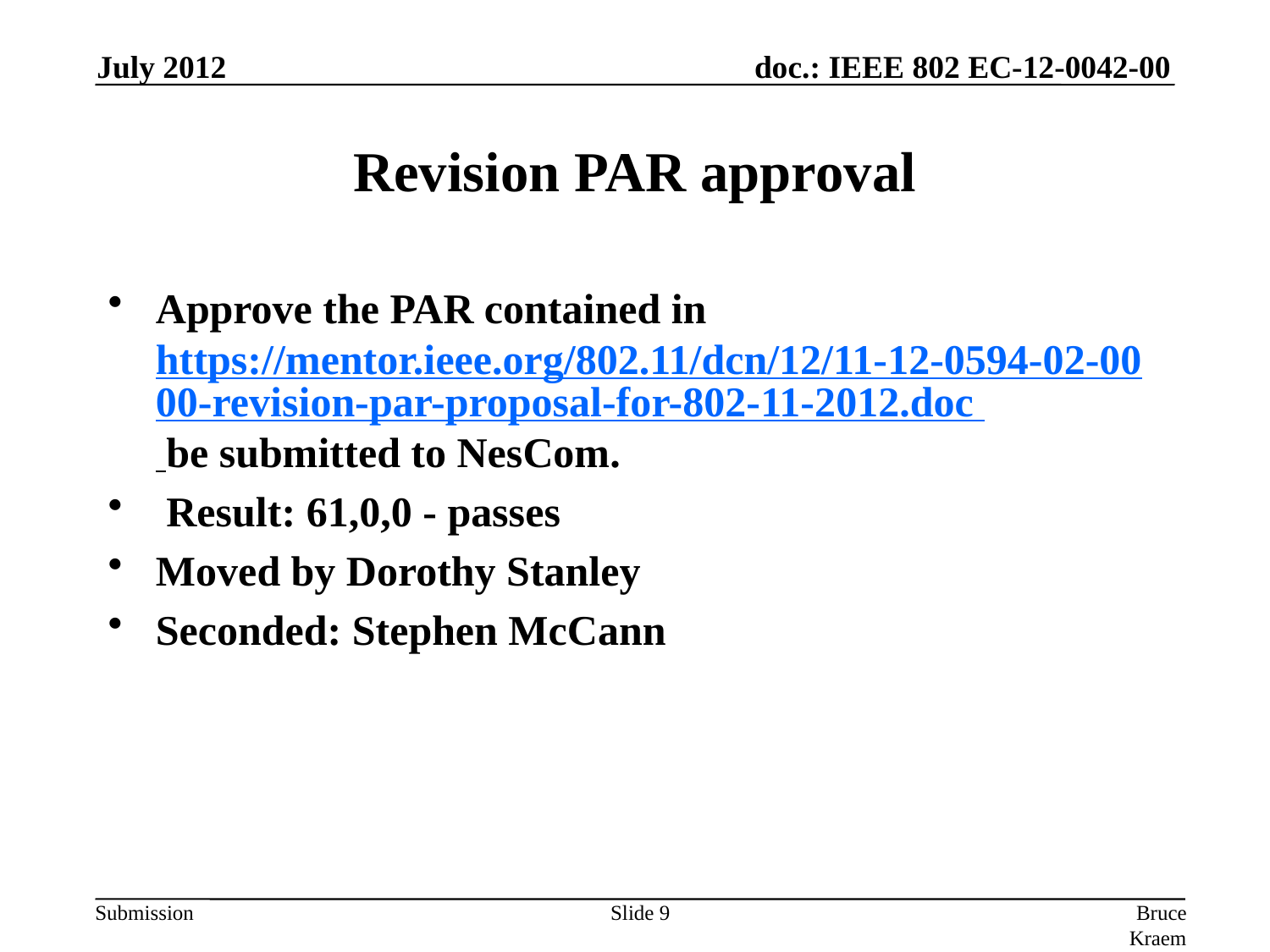

July 2012
# Revision PAR approval
Approve the PAR contained in https://mentor.ieee.org/802.11/dcn/12/11-12-0594-02-0000-revision-par-proposal-for-802-11-2012.doc  be submitted to NesCom.
 Result: 61,0,0 - passes
Moved by Dorothy Stanley
Seconded: Stephen McCann
Slide 9
Bruce Kraemer,  Marvell